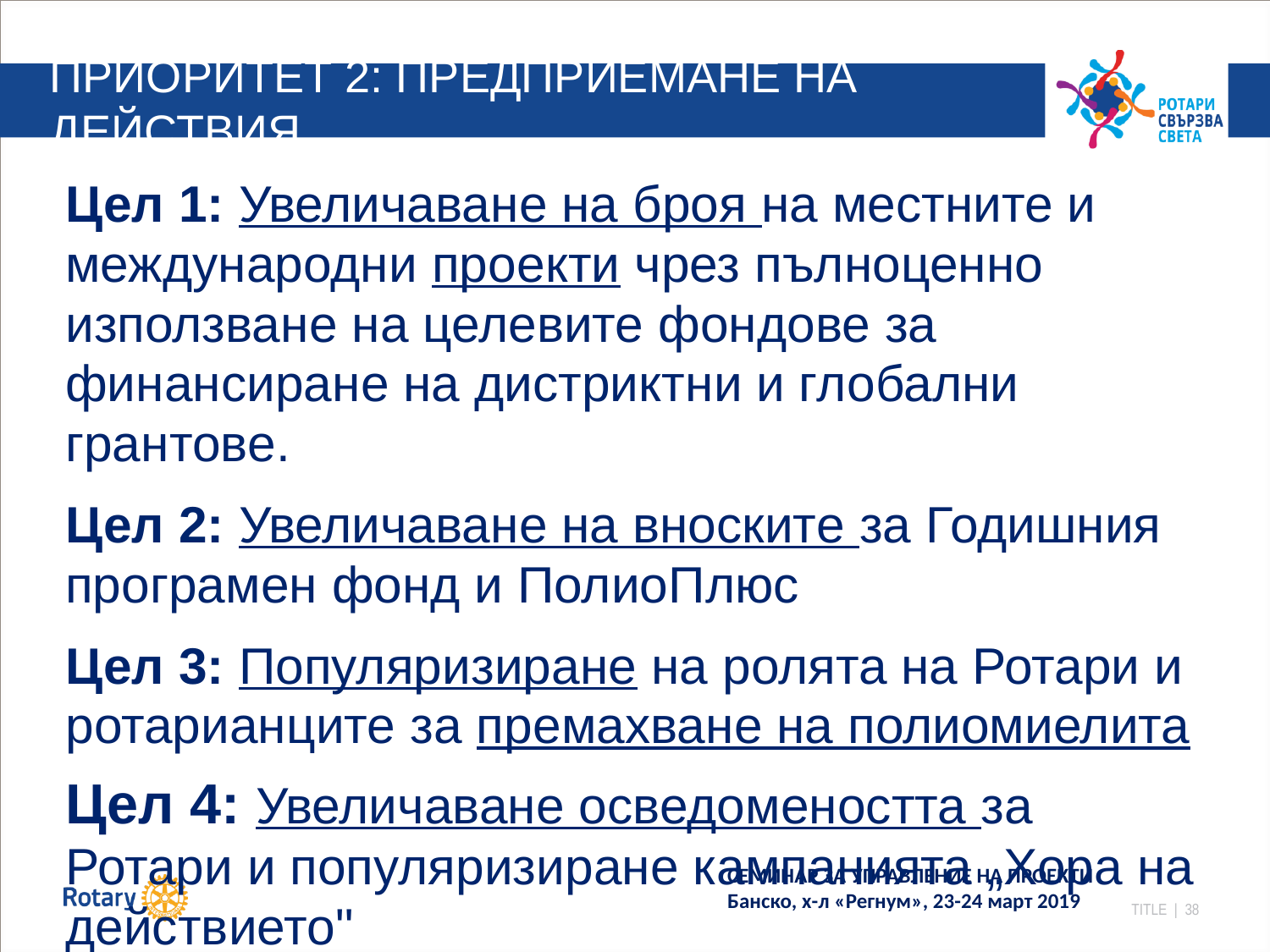

# ПРИОРИТЕТ 2: ПРЕДПРИЕМАНЕ НА ДЕЙСТВИЯ
Цел 1: Увеличаване на броя на местните и международни проекти чрез пълноценно използване на целевите фондове за финансиране на дистриктни и глобални грантове.
Цел 2: Увеличаване на вноските за Годишния програмен фонд и ПолиоПлюс
Цел 3: Популяризиране на ролята на Ротари и ротарианците за премахване на полиомиелита
Цел 4: Увеличаване осведомеността за Ротари и популяризиране кампанията „Хора на действието"